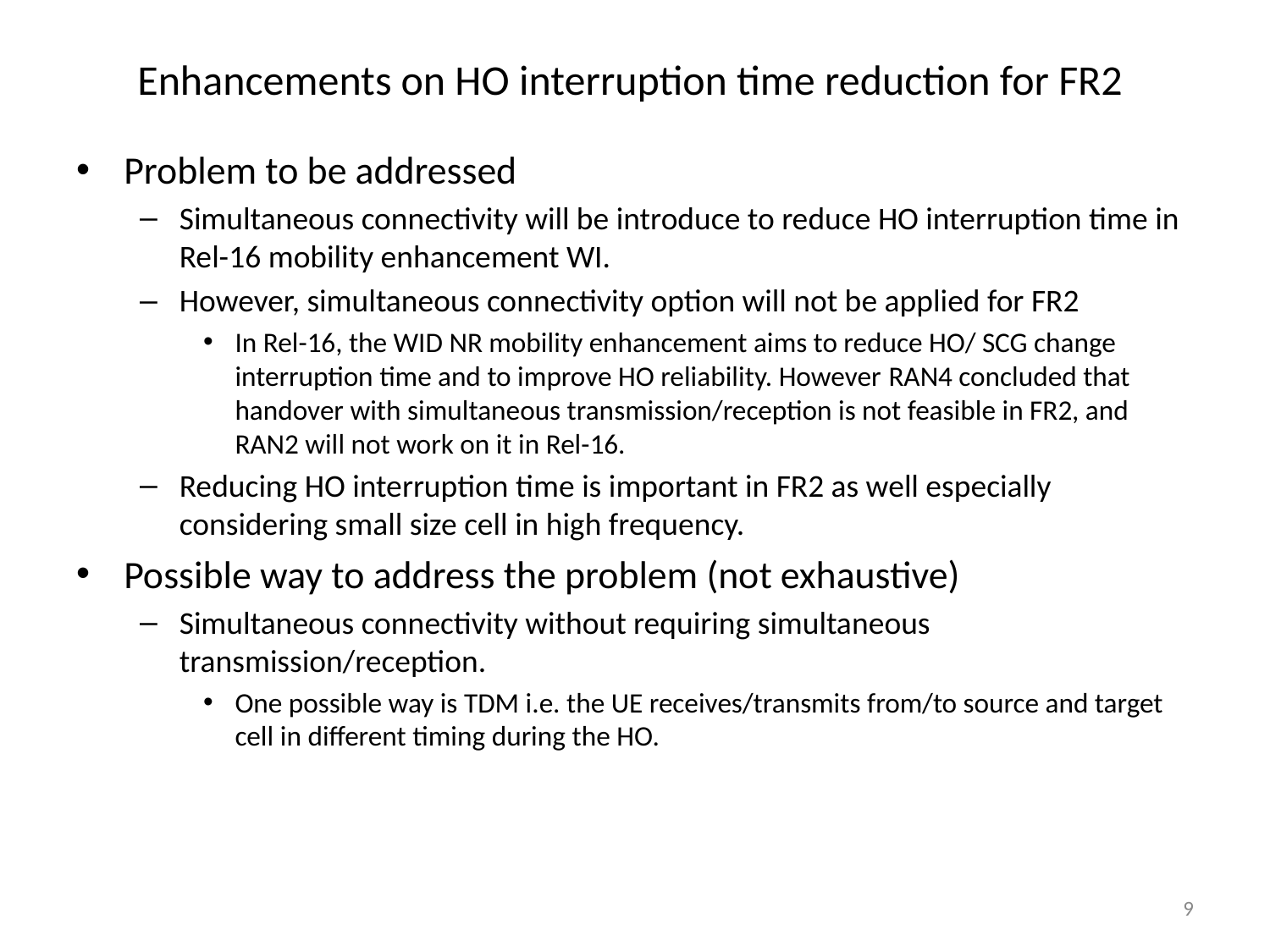

# Enhancements on HO interruption time reduction for FR2
Problem to be addressed
Simultaneous connectivity will be introduce to reduce HO interruption time in Rel-16 mobility enhancement WI.
However, simultaneous connectivity option will not be applied for FR2
In Rel-16, the WID NR mobility enhancement aims to reduce HO/ SCG change interruption time and to improve HO reliability. However RAN4 concluded that handover with simultaneous transmission/reception is not feasible in FR2, and RAN2 will not work on it in Rel-16.
Reducing HO interruption time is important in FR2 as well especially considering small size cell in high frequency.
Possible way to address the problem (not exhaustive)
Simultaneous connectivity without requiring simultaneous transmission/reception.
One possible way is TDM i.e. the UE receives/transmits from/to source and target cell in different timing during the HO.
9